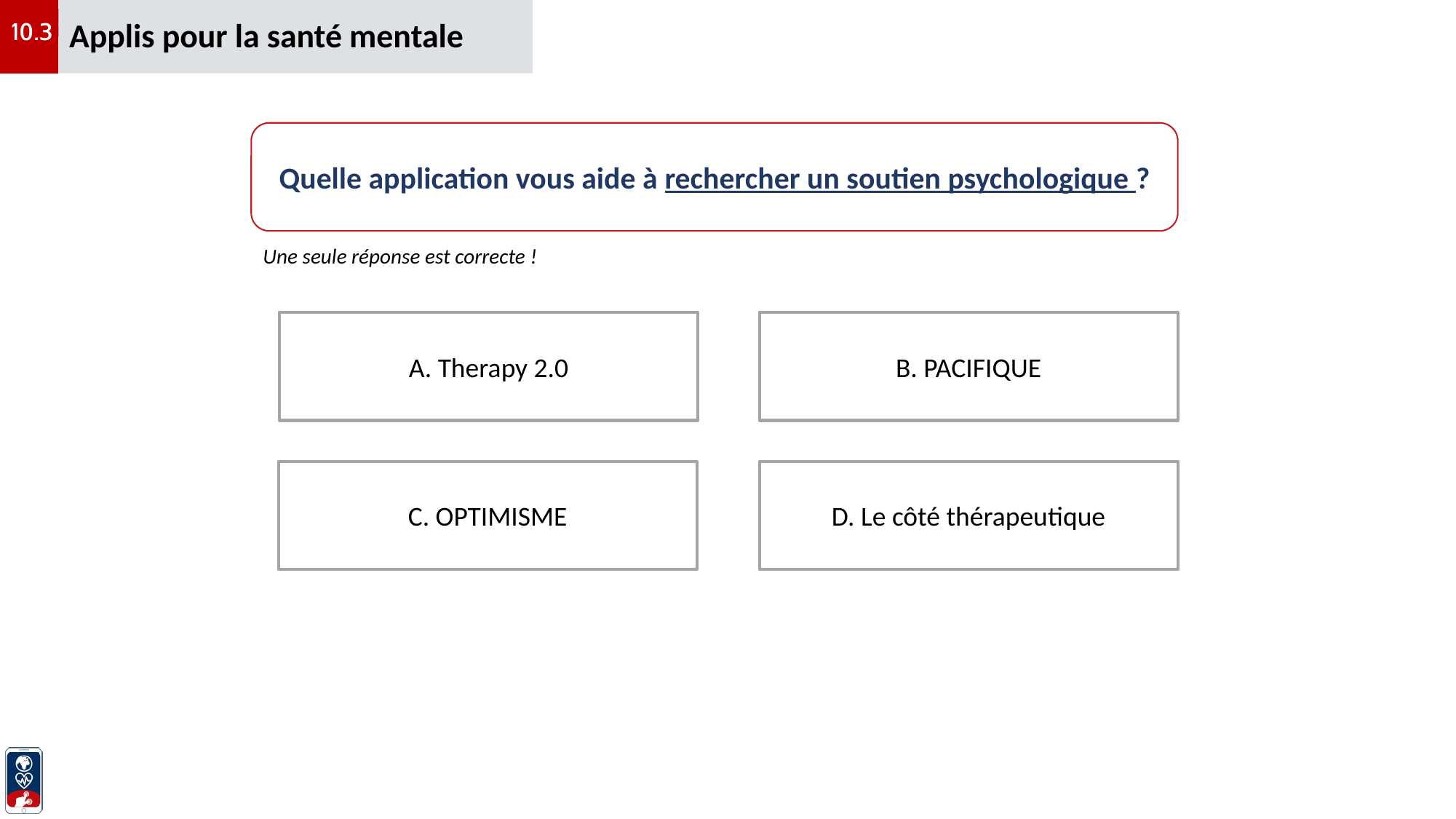

Applis pour la santé mentale

10.3
Quelle application vous aide à rechercher un soutien psychologique ?
Une seule réponse est correcte !
A. Therapy 2.0
B. PACIFIQUE
C. OPTIMISME
D. Le côté thérapeutique